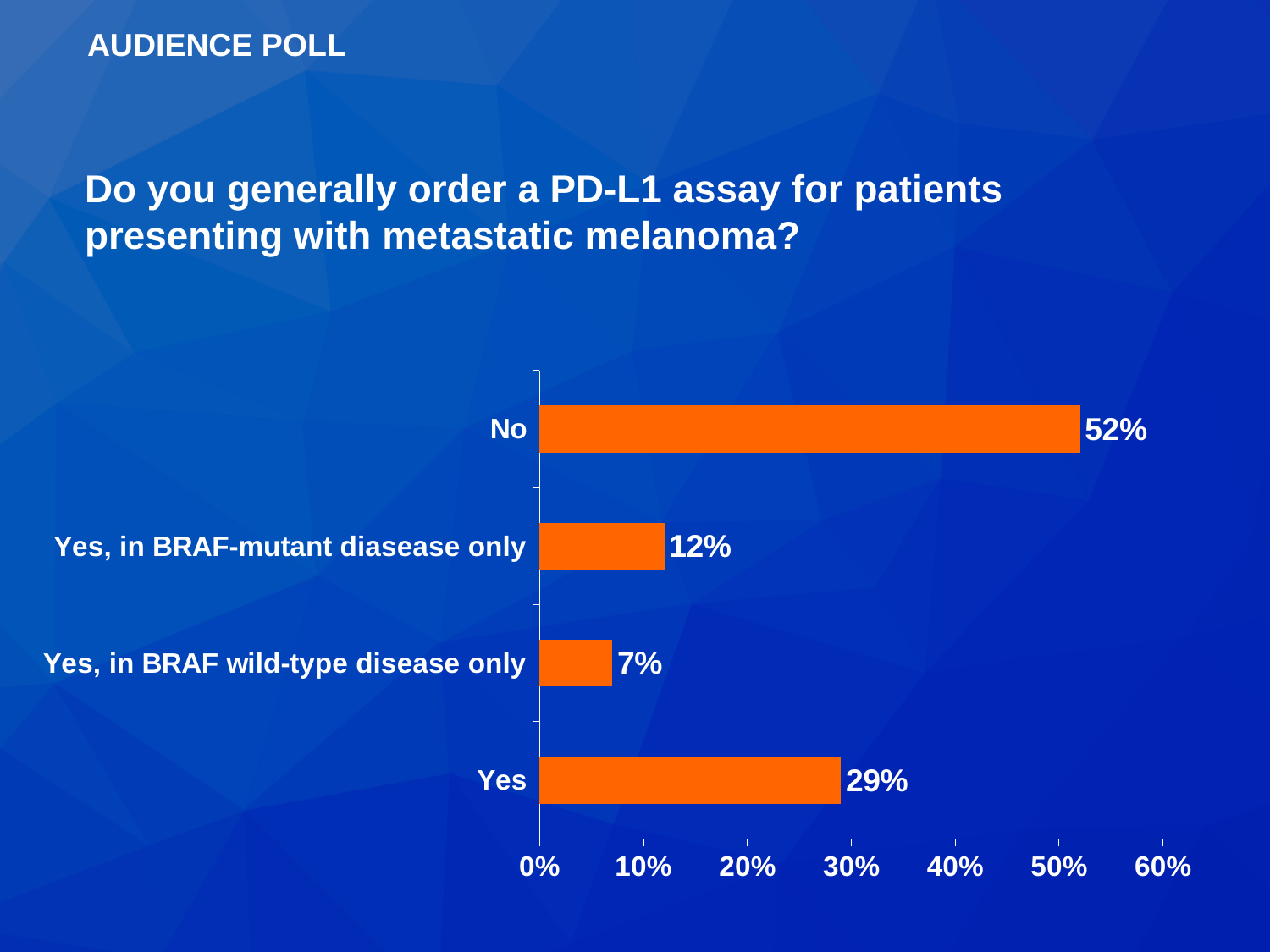

AUDIENCE POLL
Do you generally order a PD-L1 assay for patients presenting with metastatic melanoma?

### Chart

| Category | Series 1 |
|---|---|
| Yes | 0.29 |
| Yes, in BRAF wild-type disease only | 0.07 |
| Yes, in BRAF-mutant diasease only | 0.12 |
| No | 0.52 |